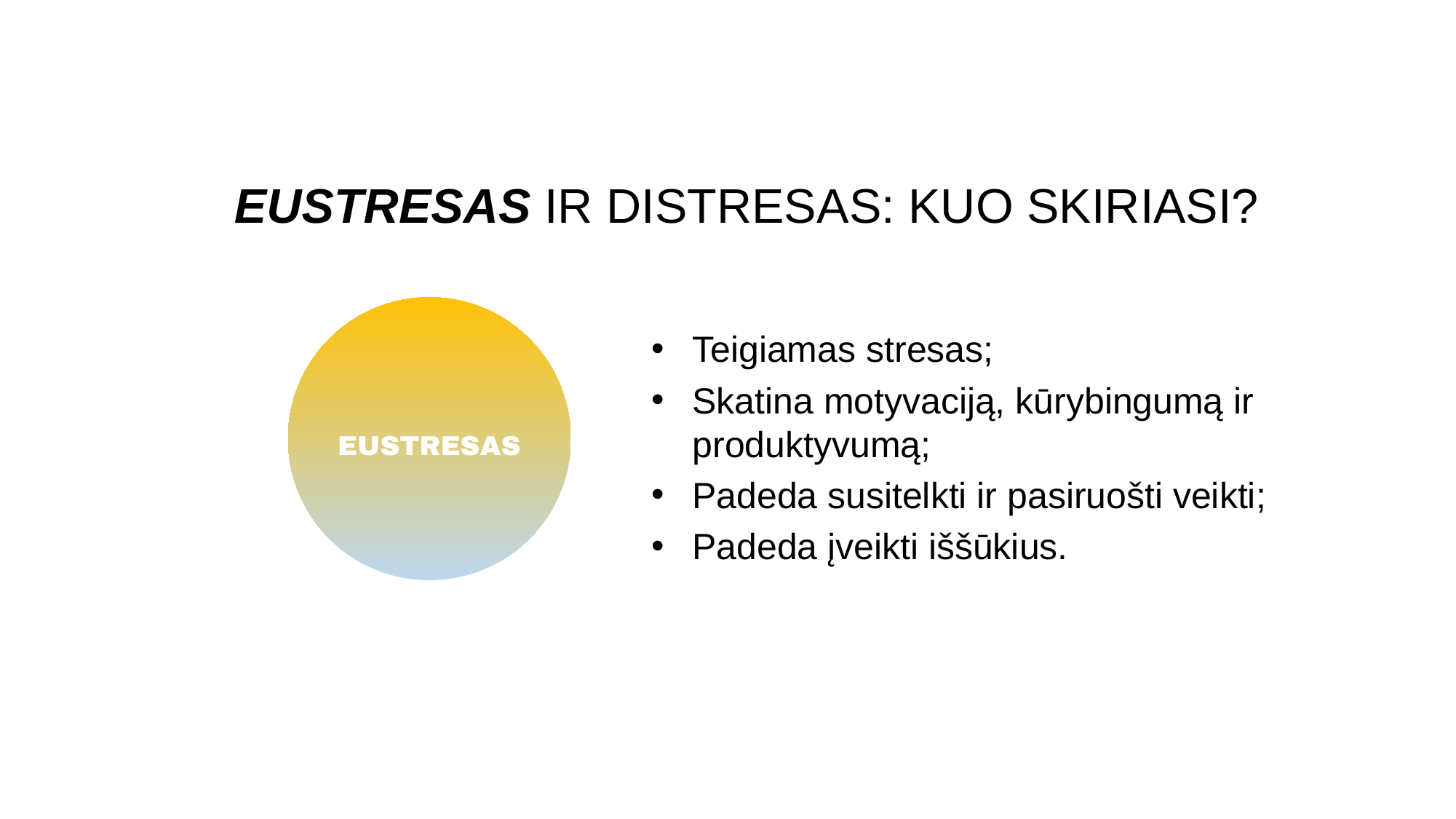

Eustresas ir distresas: kuo skiriasi?

EUSTRESAS
Teigiamas stresas;
Skatina motyvaciją, kūrybingumą ir produktyvumą;
Padeda susitelkti ir pasiruošti veikti;
Padeda įveikti iššūkius.